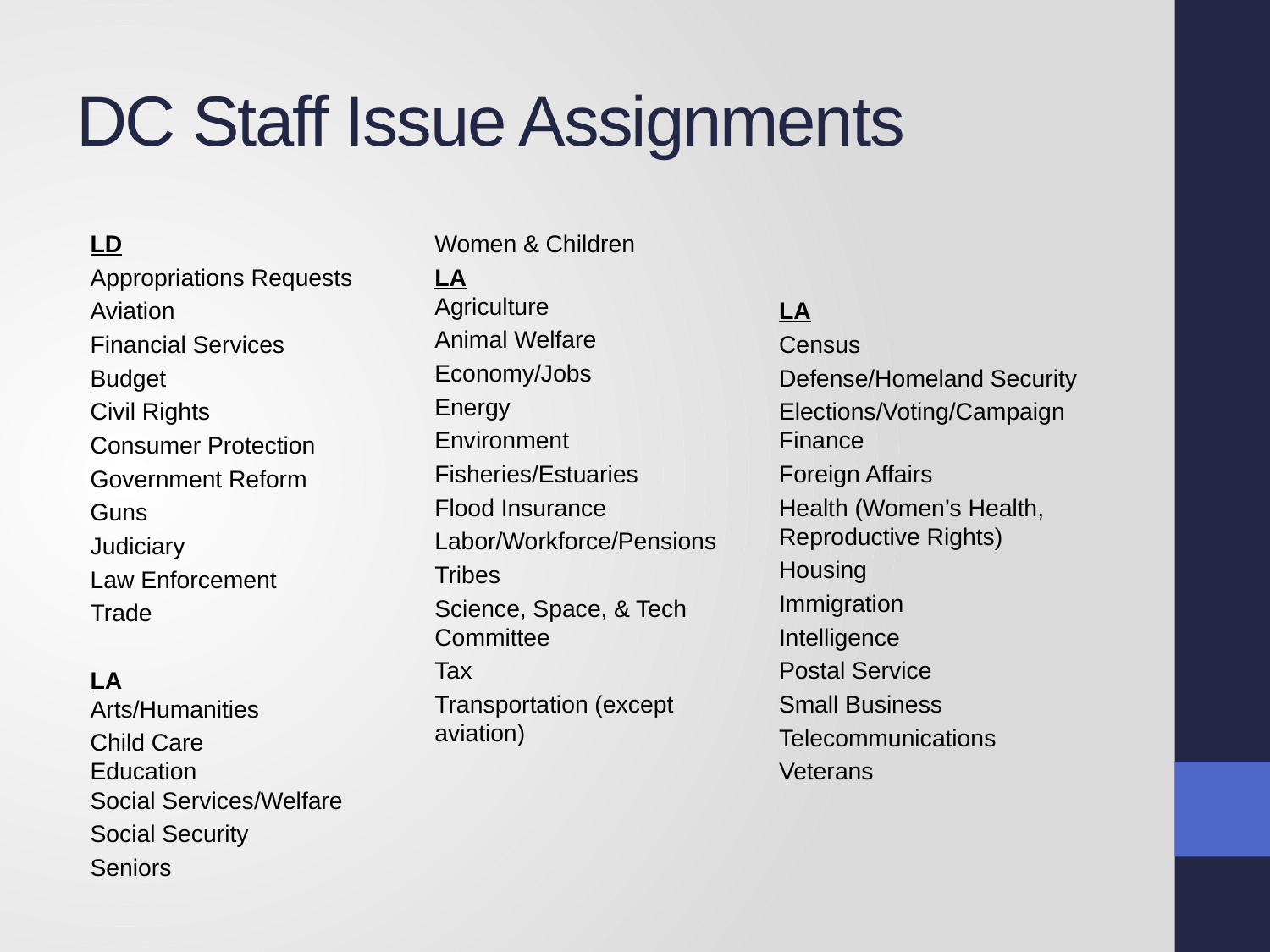

# DC Staff Issue Assignments
LD
Appropriations Requests
Aviation
Financial Services
Budget
Civil Rights
Consumer Protection
Government Reform
Guns
Judiciary
Law Enforcement
Trade

LA
Arts/Humanities
Child Care
Education
Social Services/Welfare
Social Security
Seniors
Women & Children
LA
Agriculture
Animal Welfare
Economy/Jobs
Energy
Environment
Fisheries/Estuaries
Flood Insurance
Labor/Workforce/Pensions
Tribes
Science, Space, & Tech Committee
Tax
Transportation (except aviation)

LA
Census
Defense/Homeland Security
Elections/Voting/Campaign Finance
Foreign Affairs
Health (Women’s Health, Reproductive Rights)
Housing
Immigration
Intelligence
Postal Service
Small Business
Telecommunications
Veterans